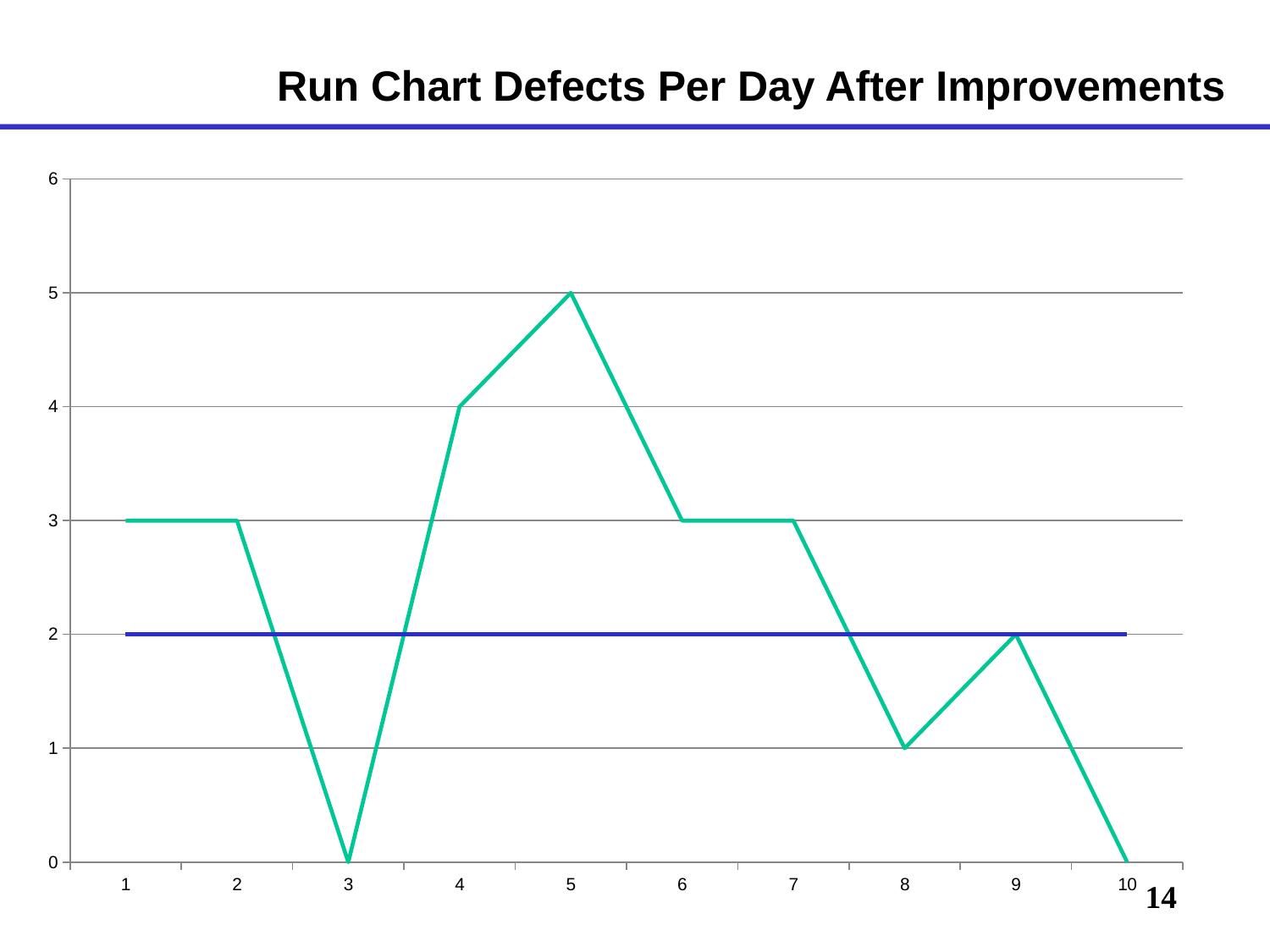

# Run Chart Defects Per Day After Improvements

### Chart

| Category |  |  |
|---|---|---|